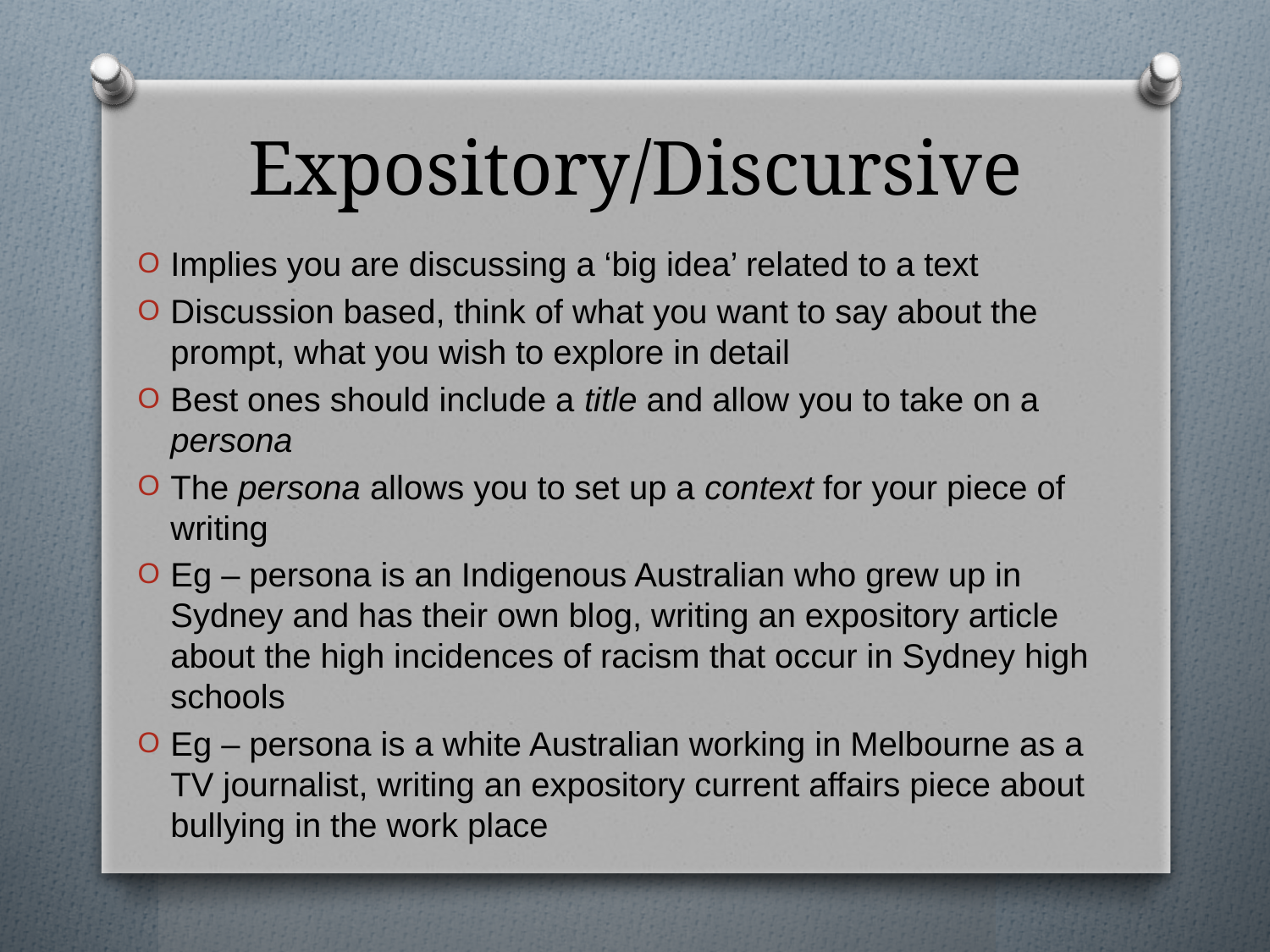

# Expository/Discursive
Implies you are discussing a ‘big idea’ related to a text
Discussion based, think of what you want to say about the prompt, what you wish to explore in detail
Best ones should include a title and allow you to take on a persona
The persona allows you to set up a context for your piece of writing
Eg – persona is an Indigenous Australian who grew up in Sydney and has their own blog, writing an expository article about the high incidences of racism that occur in Sydney high schools
Eg – persona is a white Australian working in Melbourne as a TV journalist, writing an expository current affairs piece about bullying in the work place